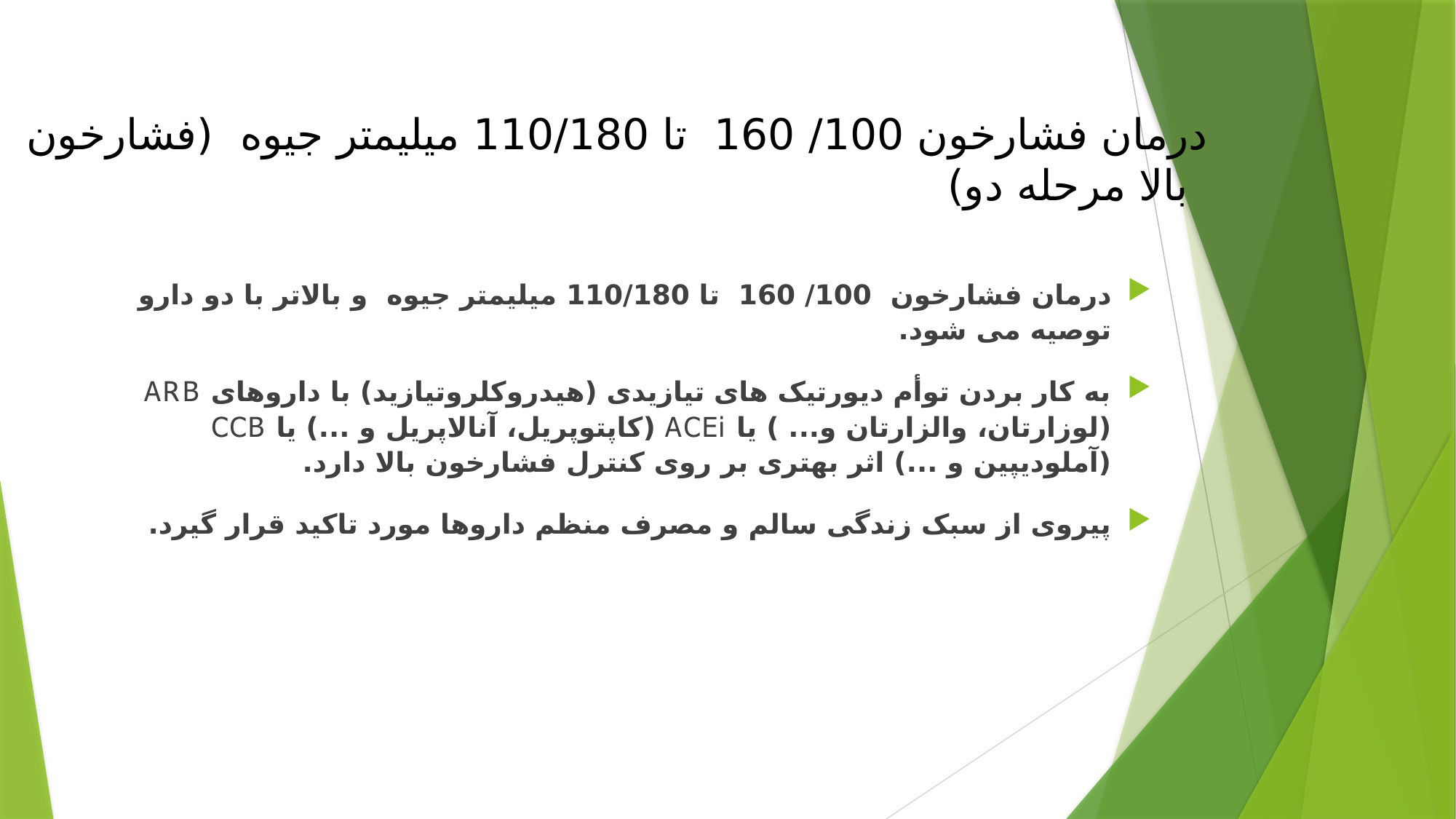

# درمان فشارخون 100/ 160  تا 110/180 میلیمتر جیوه  (فشارخون بالا مرحله دو)
درمان فشارخون  100/ 160  تا 110/180 میلیمتر جیوه  و بالاتر با دو دارو توصیه می شود.
به کار بردن توأم دیورتیک های تیازیدی (هیدروکلروتیازید) با داروهای ARB (لوزارتان، والزارتان و... ) یا ACEi (کاپتوپریل، آنالاپریل و ...) یا CCB (آملودیپین و ...) اثر بهتری بر روی کنترل فشارخون بالا دارد.
پیروی از سبک زندگی سالم و مصرف منظم داروها مورد تاکید قرار گیرد.